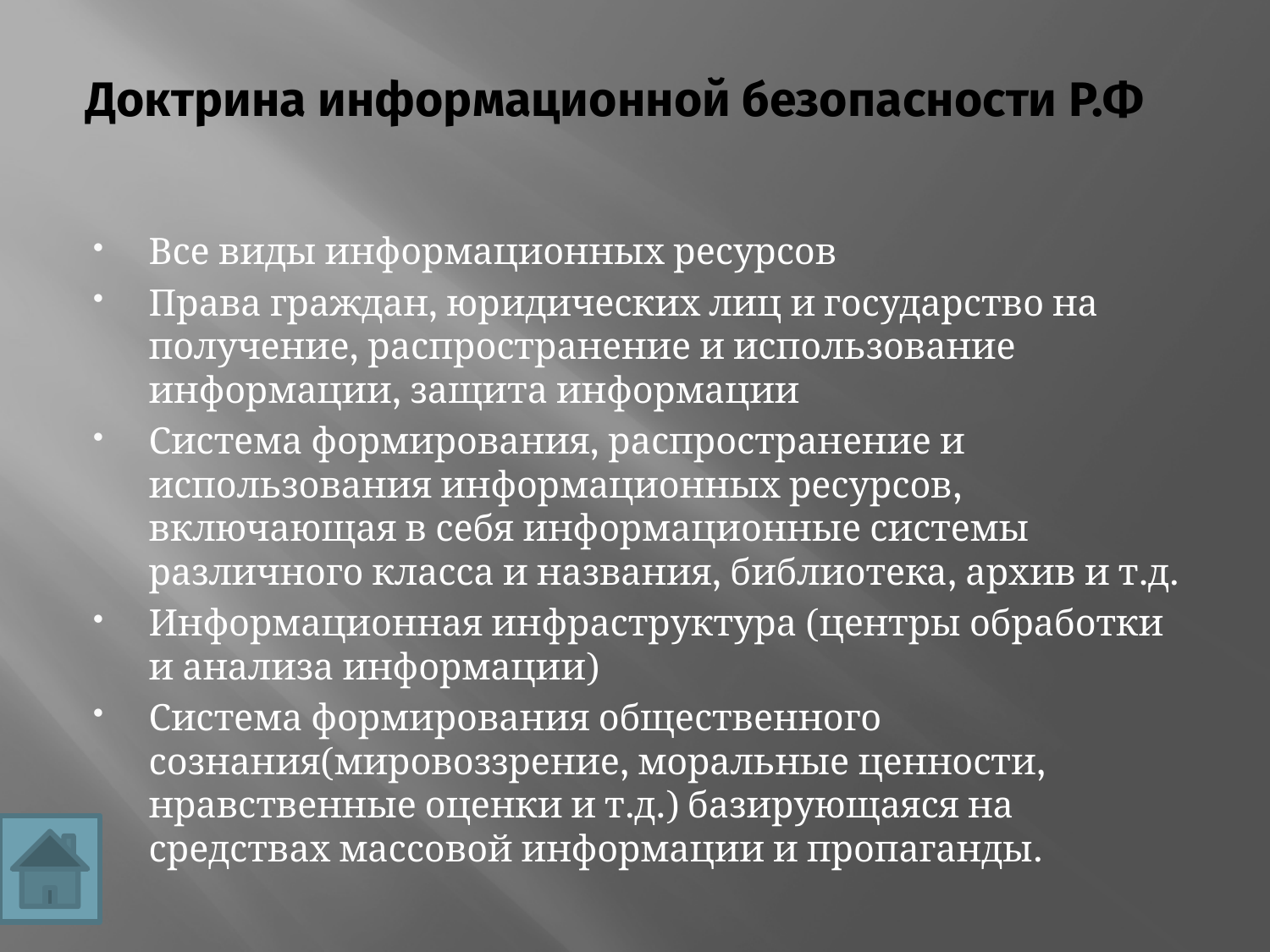

# Доктрина информационной безопасности Р.Ф
Все виды информационных ресурсов
Права граждан, юридических лиц и государство на получение, распространение и использование информации, защита информации
Система формирования, распространение и использования информационных ресурсов, включающая в себя информационные системы различного класса и названия, библиотека, архив и т.д.
Информационная инфраструктура (центры обработки и анализа информации)
Система формирования общественного сознания(мировоззрение, моральные ценности, нравственные оценки и т.д.) базирующаяся на средствах массовой информации и пропаганды.